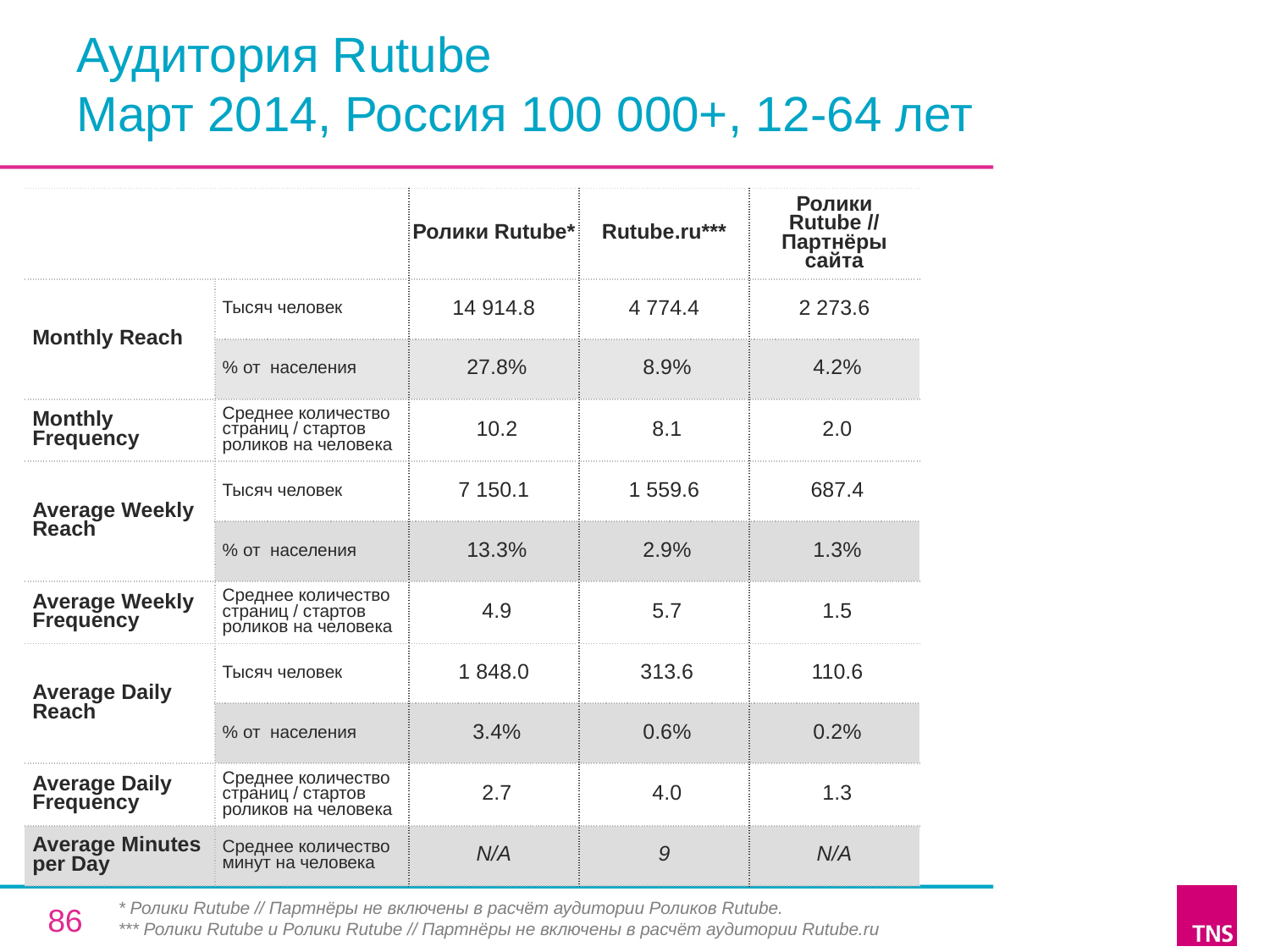

# Аудитория Rutube Март 2014, Россия 100 000+, 12-64 лет
|  |  | Ролики Rutube\* | Rutube.ru\*\*\* | Ролики Rutube // Партнёры сайта |
| --- | --- | --- | --- | --- |
| Monthly Reach | Тысяч человек | 14 914.8 | 4 774.4 | 2 273.6 |
|  | % от населения | 27.8% | 8.9% | 4.2% |
| Monthly Frequency | Среднее количество страниц / стартов роликов на человека | 10.2 | 8.1 | 2.0 |
| Average Weekly Reach | Тысяч человек | 7 150.1 | 1 559.6 | 687.4 |
|  | % от населения | 13.3% | 2.9% | 1.3% |
| Average Weekly Frequency | Среднее количество страниц / стартов роликов на человека | 4.9 | 5.7 | 1.5 |
| Average Daily Reach | Тысяч человек | 1 848.0 | 313.6 | 110.6 |
|  | % от населения | 3.4% | 0.6% | 0.2% |
| Average Daily Frequency | Среднее количество страниц / стартов роликов на человека | 2.7 | 4.0 | 1.3 |
| Average Minutes per Day | Среднее количество минут на человека | N/A | 9 | N/A |
* Ролики Rutube // Партнёры не включены в расчёт аудитории Роликов Rutube.
*** Ролики Rutube и Ролики Rutube // Партнёры не включены в расчёт аудитории Rutube.ru
86